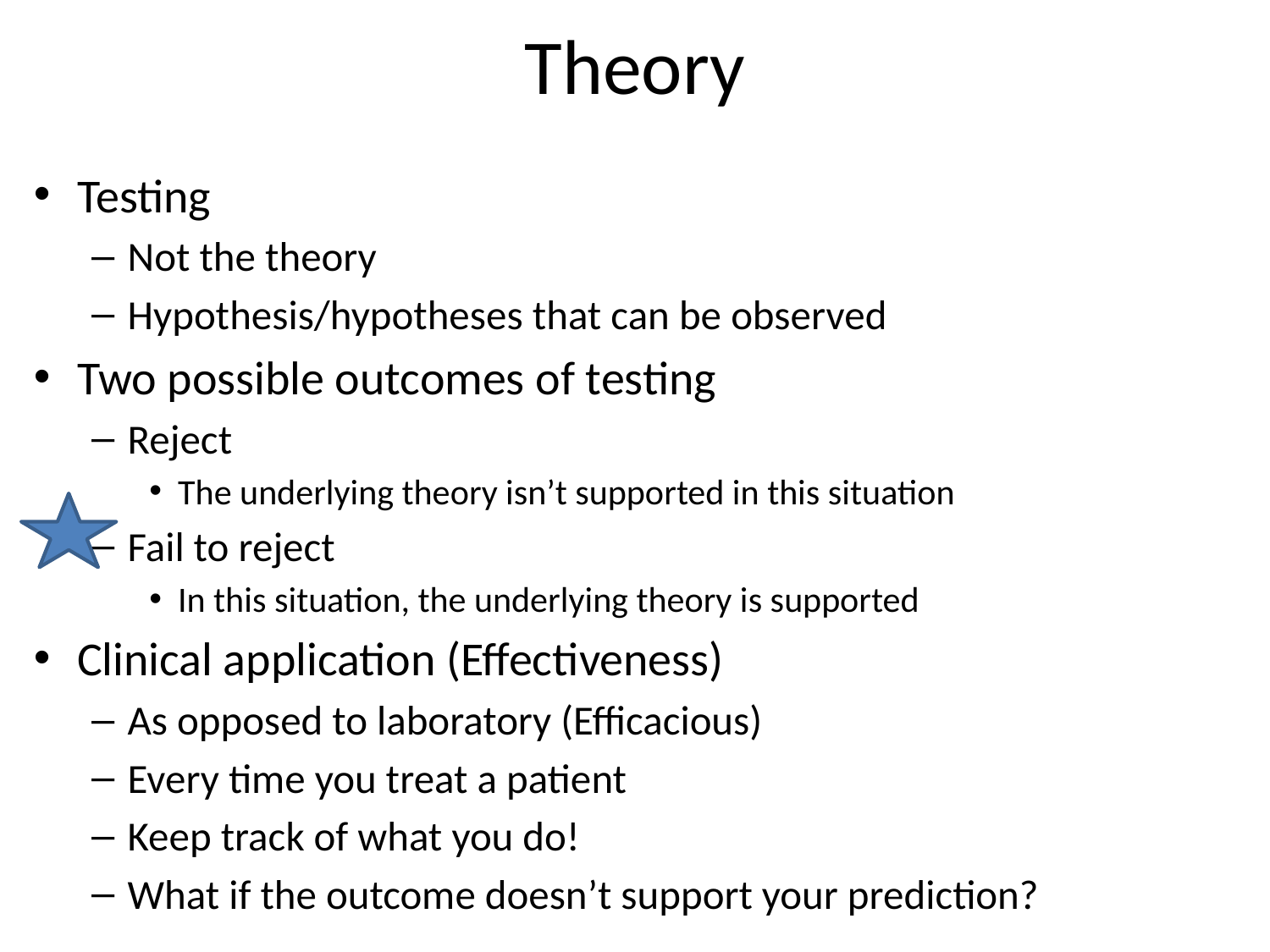

# Theory
Testing
Not the theory
Hypothesis/hypotheses that can be observed
Two possible outcomes of testing
Reject
The underlying theory isn’t supported in this situation
Fail to reject
In this situation, the underlying theory is supported
Clinical application (Effectiveness)
As opposed to laboratory (Efficacious)
Every time you treat a patient
Keep track of what you do!
What if the outcome doesn’t support your prediction?